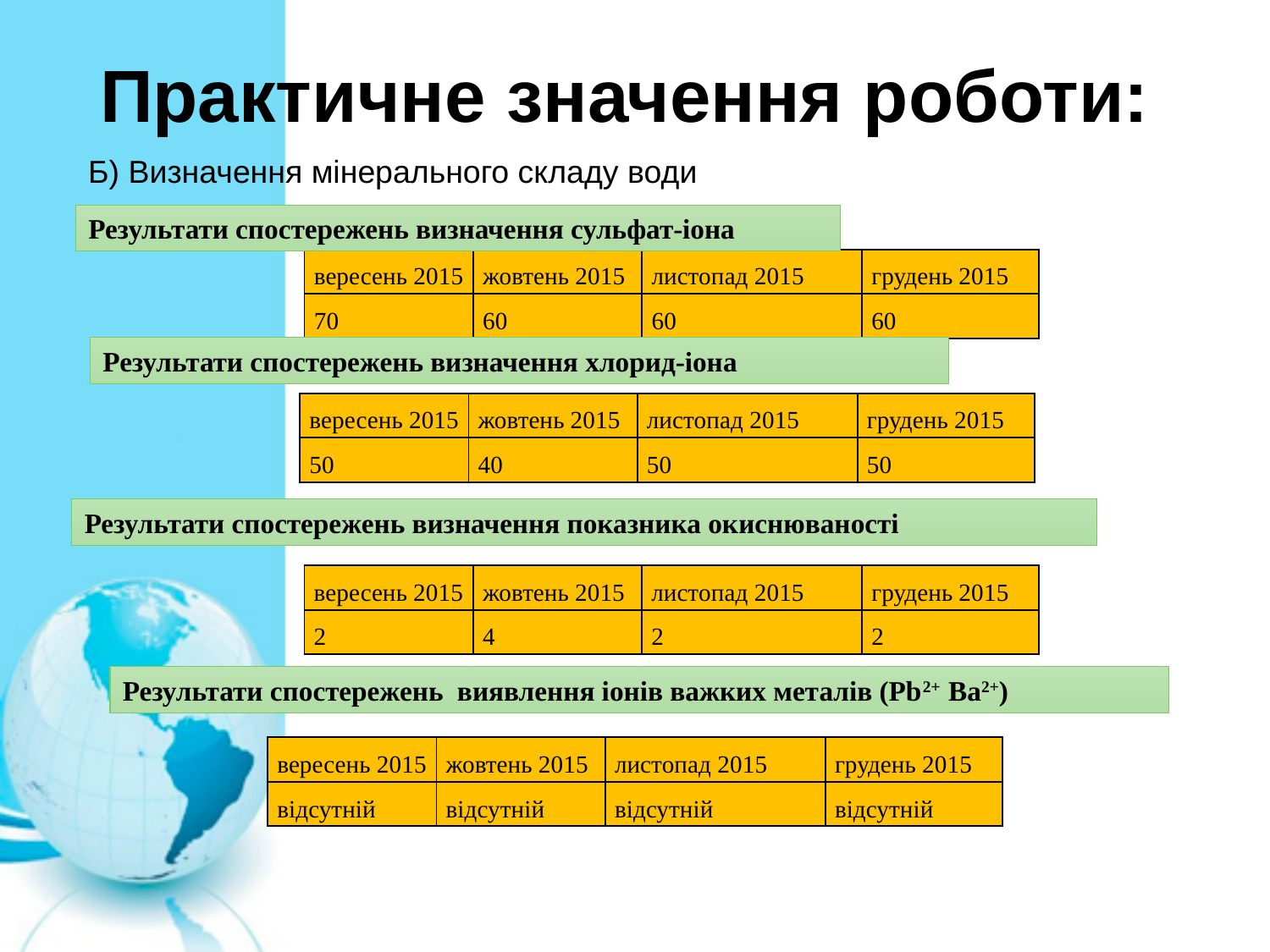

# Практичне значення роботи:
Б) Визначення мінерального складу води
Результати спостережень визначення сульфат-іона
| вересень 2015 | жовтень 2015 | листопад 2015 | грудень 2015 |
| --- | --- | --- | --- |
| 70 | 60 | 60 | 60 |
Результати спостережень визначення хлорид-іона
| вересень 2015 | жовтень 2015 | листопад 2015 | грудень 2015 |
| --- | --- | --- | --- |
| 50 | 40 | 50 | 50 |
Результати спостережень визначення показника окиснюваності
| вересень 2015 | жовтень 2015 | листопад 2015 | грудень 2015 |
| --- | --- | --- | --- |
| 2 | 4 | 2 | 2 |
Результати спостережень  виявлення іонів важких металів (Pb2+  Ba2+)
| вересень 2015 | жовтень 2015 | листопад 2015 | грудень 2015 |
| --- | --- | --- | --- |
| відсутній | відсутній | відсутній | відсутній |